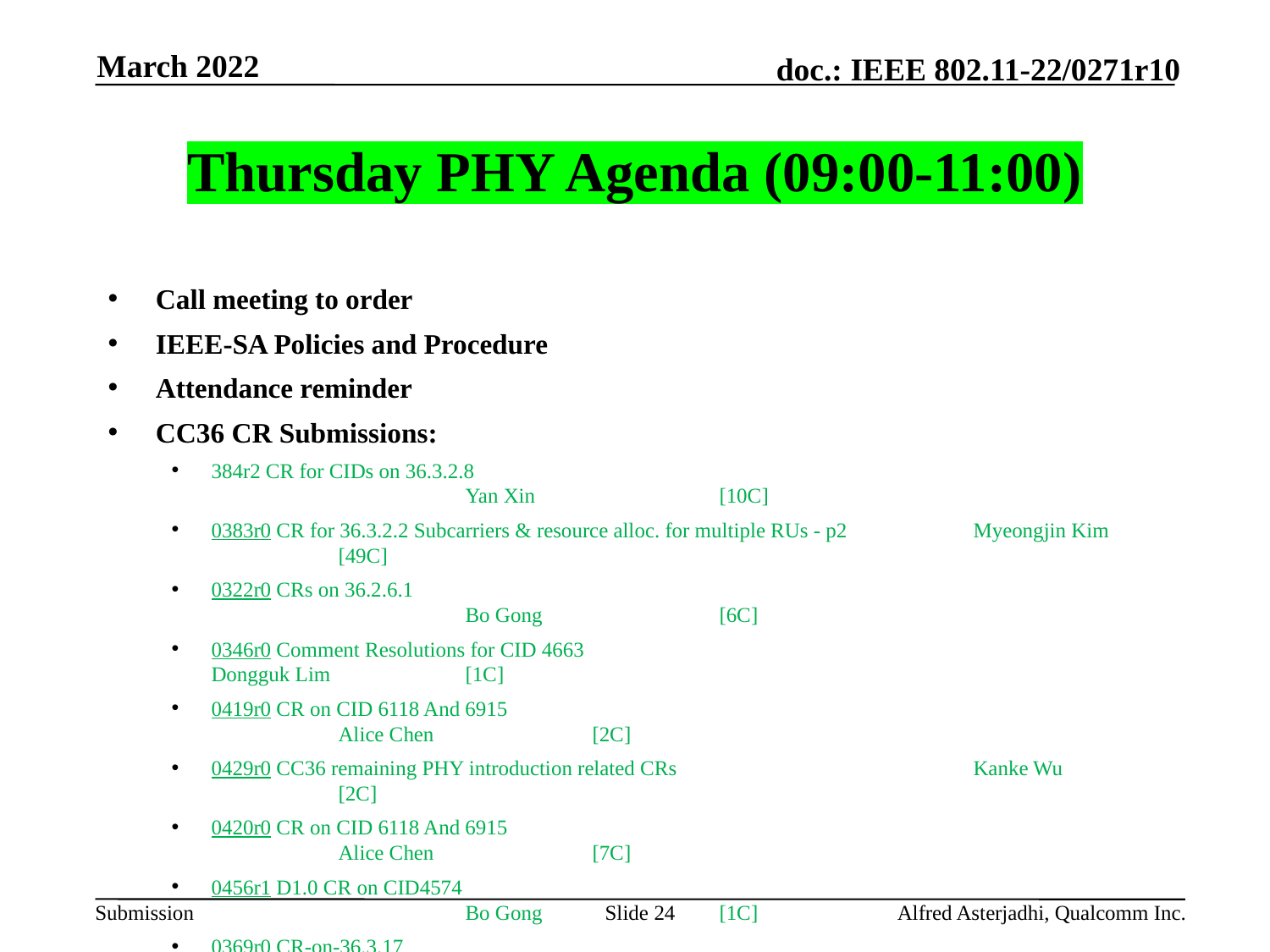

March 2022
# Thursday PHY Agenda (09:00-11:00)
Call meeting to order
IEEE-SA Policies and Procedure
Attendance reminder
CC36 CR Submissions:
384r2 CR for CIDs on 36.3.2.8							Yan Xin 		[10C]
0383r0 CR for 36.3.2.2 Subcarriers & resource alloc. for multiple RUs - p2	Myeongjin Kim	[49C]
0322r0 CRs on 36.2.6.1								Bo Gong		[6C]
0346r0 Comment Resolutions for CID 4663					Dongguk Lim		[1C]
0419r0 CR on CID 6118 And 6915						Alice Chen		[2C]
0429r0 CC36 remaining PHY introduction related CRs			Kanke Wu		[2C]
0420r0 CR on CID 6118 And 6915						Alice Chen		[7C]
0456r1 D1.0 CR on CID4574 							Bo Gong		[1C]
0369r0 CR-on-36.3.17								Genadiy Tsodik	[1C]
AoB:
Recess
Slide 24
Alfred Asterjadhi, Qualcomm Inc.